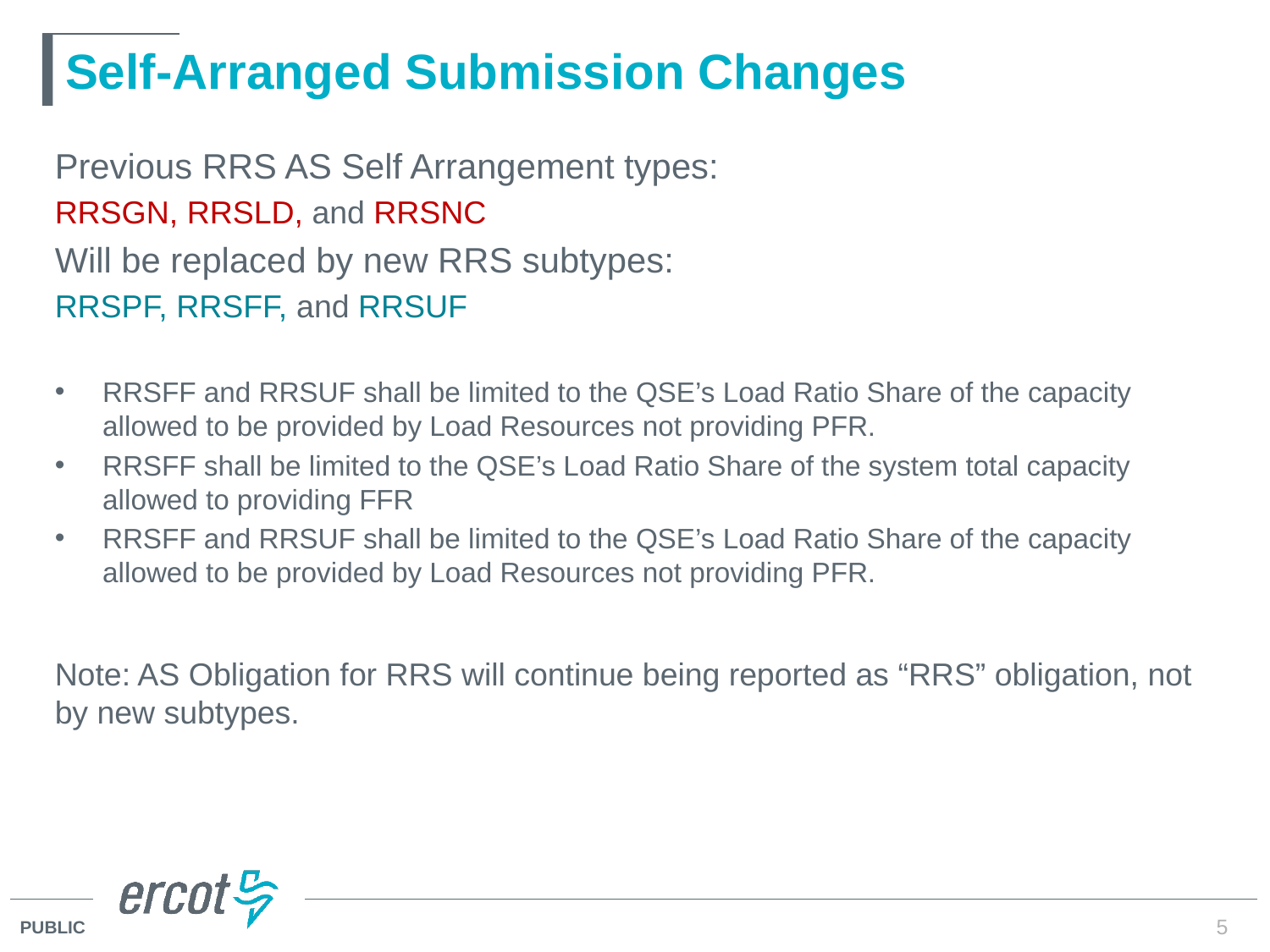

# Self-Arranged Submission Changes
Previous RRS AS Self Arrangement types:
RRSGN, RRSLD, and RRSNC
Will be replaced by new RRS subtypes:
RRSPF, RRSFF, and RRSUF

RRSFF and RRSUF shall be limited to the QSE’s Load Ratio Share of the capacity allowed to be provided by Load Resources not providing PFR.
RRSFF shall be limited to the QSE’s Load Ratio Share of the system total capacity allowed to providing FFR
RRSFF and RRSUF shall be limited to the QSE’s Load Ratio Share of the capacity allowed to be provided by Load Resources not providing PFR.

Note: AS Obligation for RRS will continue being reported as “RRS” obligation, not by new subtypes.
5